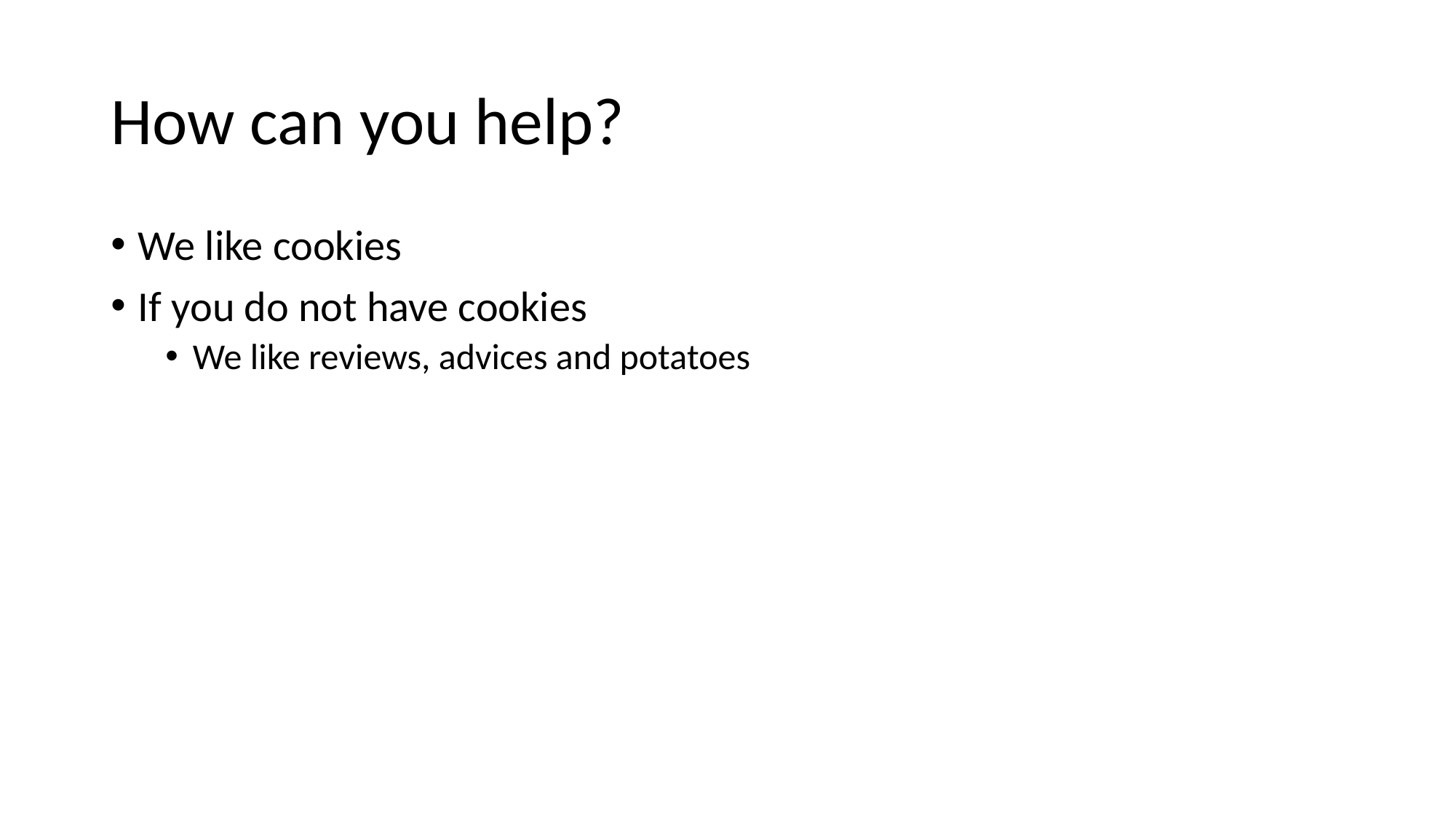

# How can you help?
We like cookies
If you do not have cookies
We like reviews, advices and potatoes